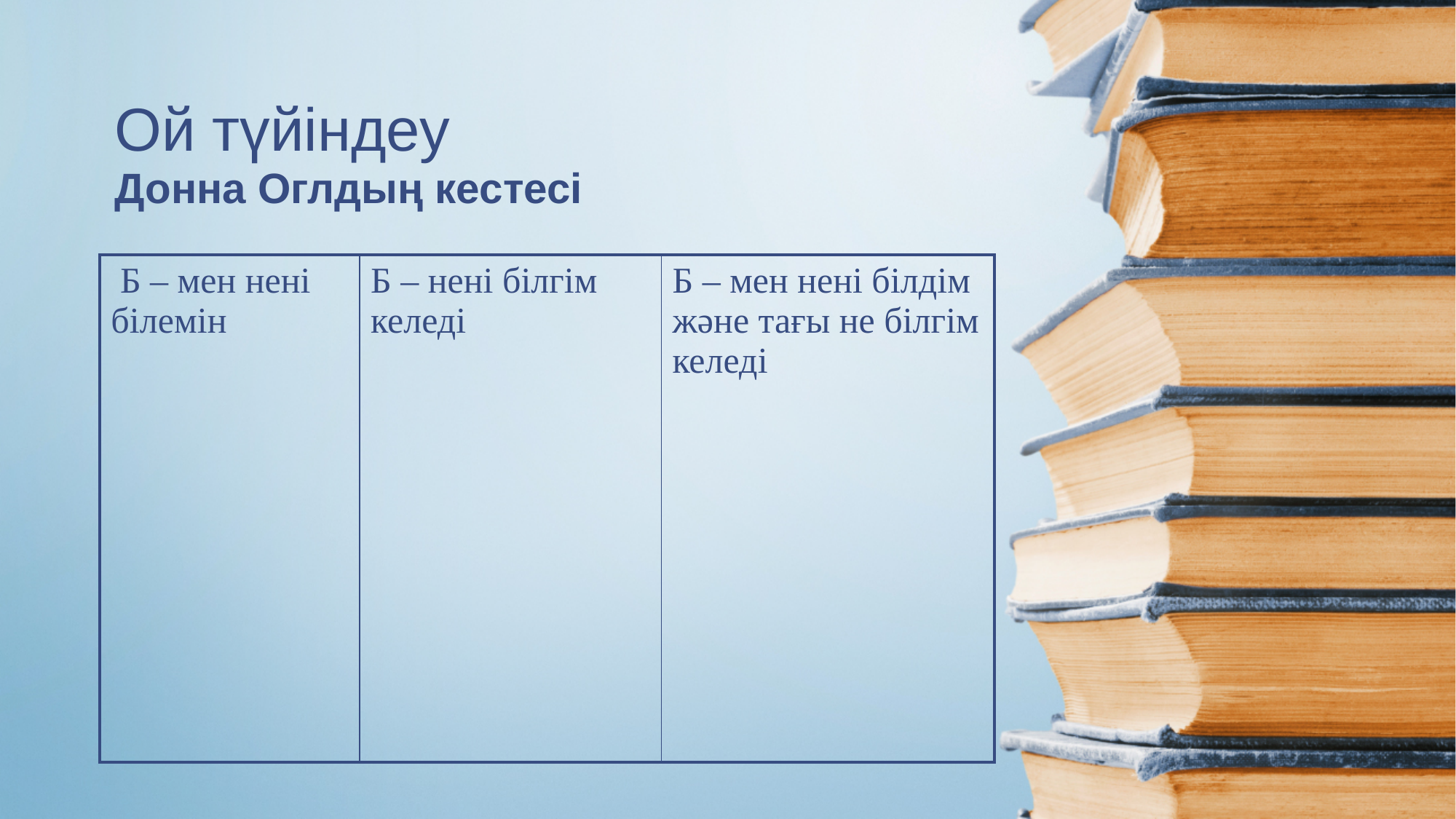

Ой түйіндеу
Донна Оглдың кестесі
| Б – мен нені білемін | Б – нені білгім келеді | Б – мен нені білдім және тағы не білгім келеді |
| --- | --- | --- |